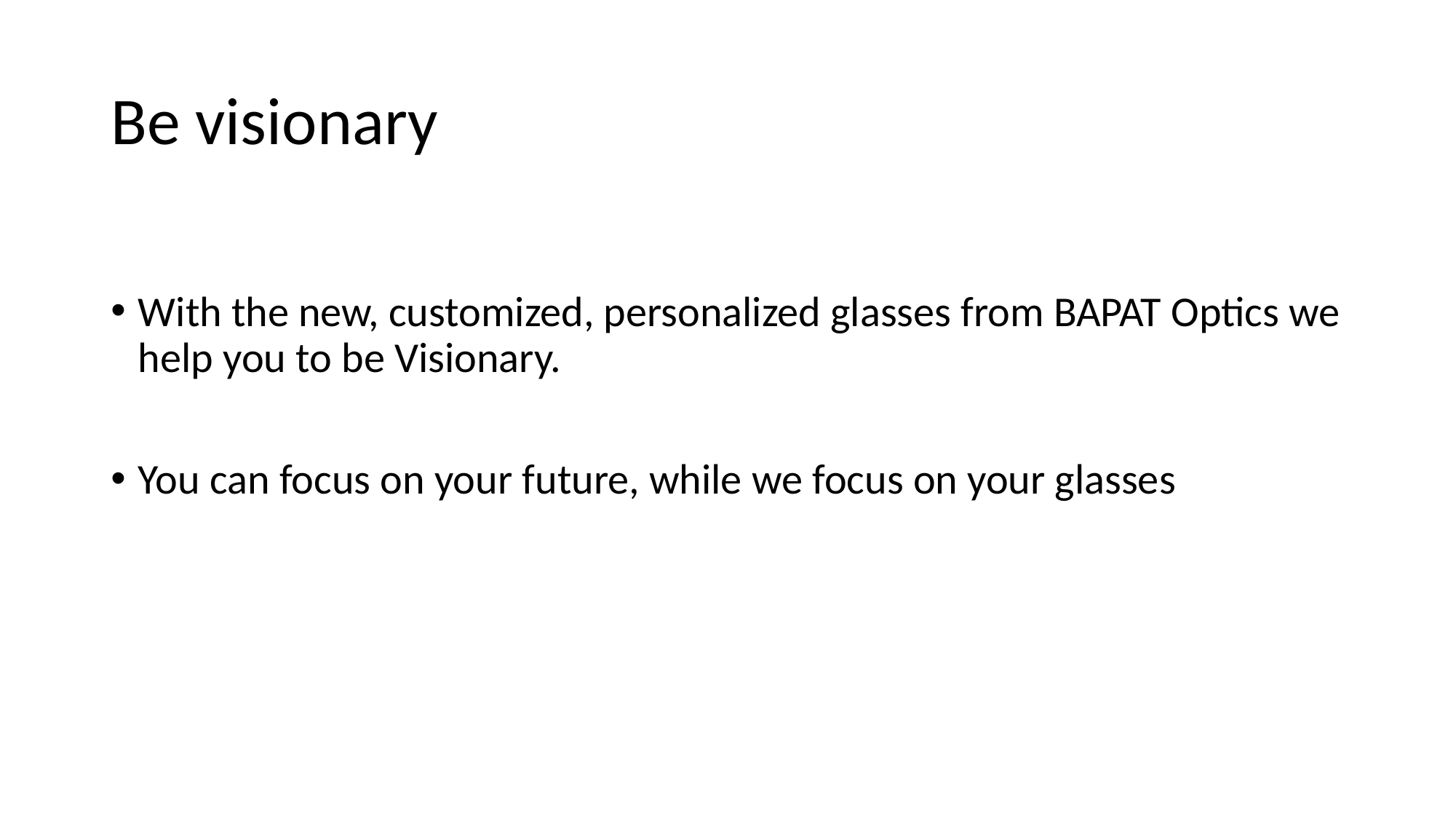

# Be visionary

With the new, customized, personalized glasses from BAPAT Optics we help you to be Visionary.

You can focus on your future, while we focus on your glasses